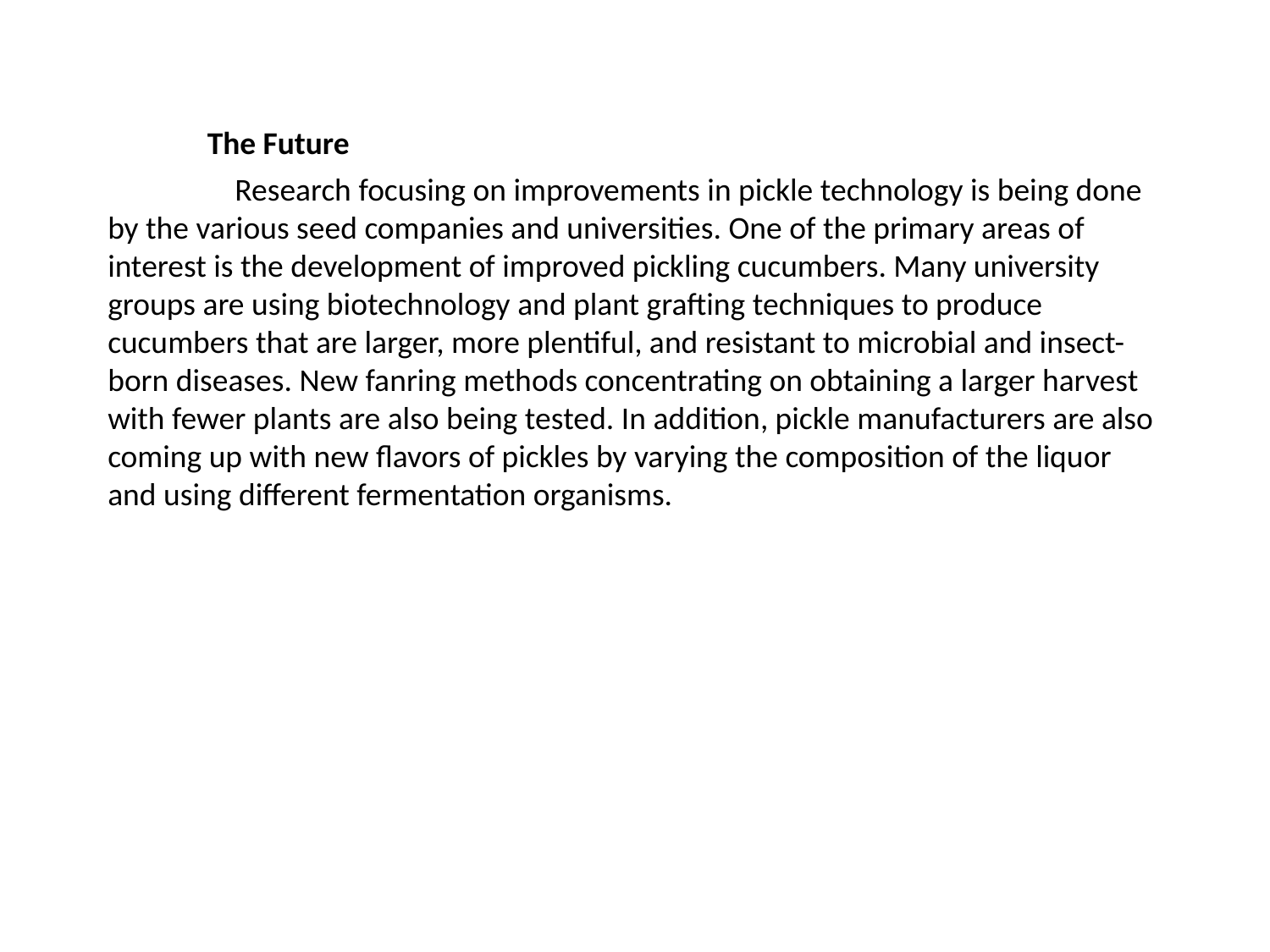

The Future
	Research focusing on improvements in pickle technology is being done by the various seed companies and universities. One of the primary areas of interest is the development of improved pickling cucumbers. Many university groups are using biotechnology and plant grafting techniques to produce cucumbers that are larger, more plentiful, and resistant to microbial and insect-born diseases. New fanring methods concentrating on obtaining a larger harvest with fewer plants are also being tested. In addition, pickle manufacturers are also coming up with new flavors of pickles by varying the composition of the liquor and using different fermentation organisms.